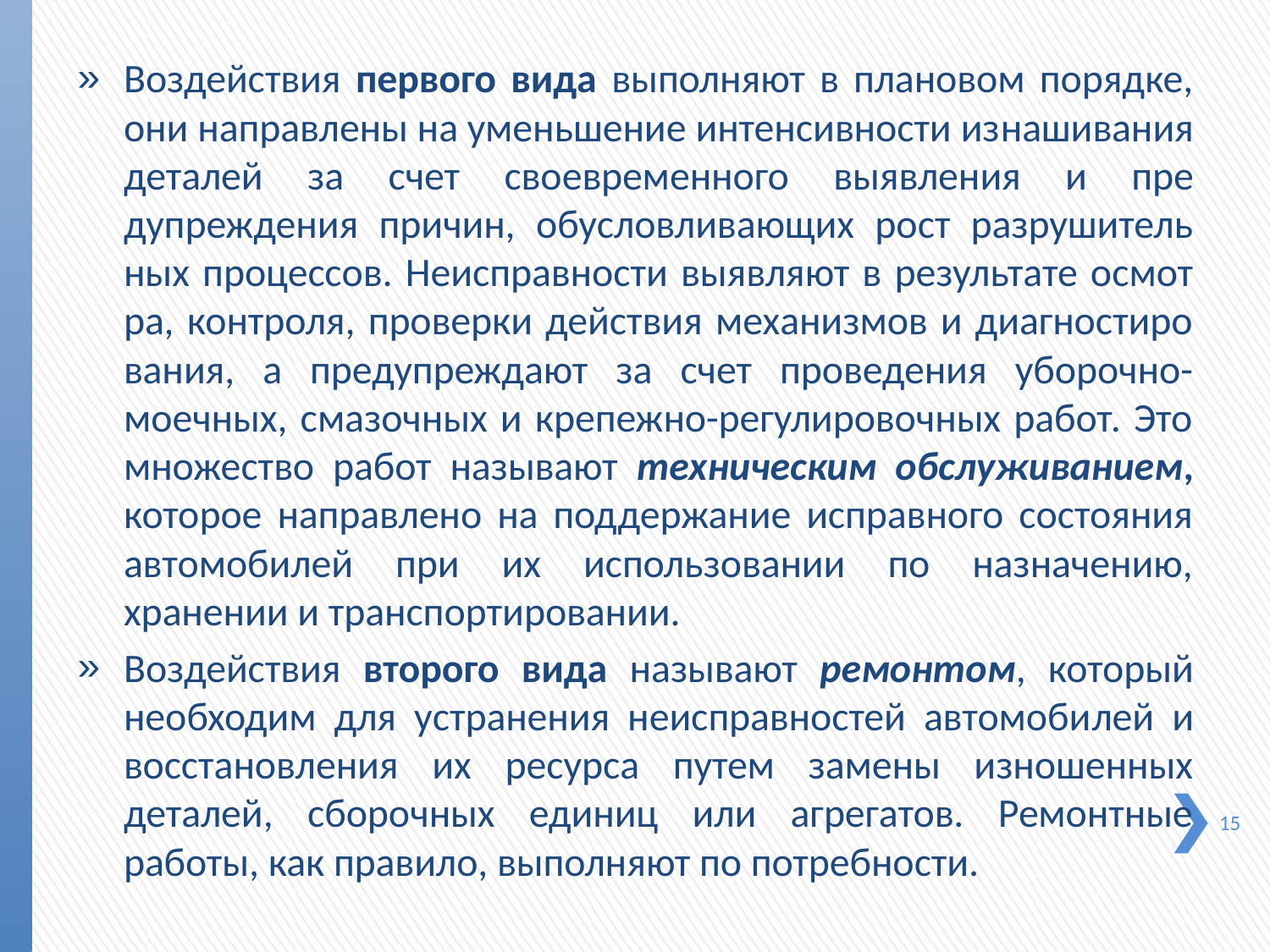

Воздействия первого вида выполняют в плановом порядке, они направлены на уменьшение интенсивности из­нашивания деталей за счет своевременного выявления и пре­дупреждения причин, обусловливающих рост разрушитель­ных процессов. Неисправности выявляют в результате осмот­ра, контроля, проверки действия механизмов и диагностиро­вания, а предупреждают за счет проведения уборочно- моечных, смазочных и крепежно-регулировочных работ. Это множество работ называют техническим обслуживанием, ко­торое направлено на поддержание исправного состояния ав­томобилей при их использовании по назначению, хранении и транспортировании.
Воздействия второго вида называют ремонтом, ко­торый необходим для устранения неисправностей автомоби­лей и восстановления их ресурса путем замены изношенных деталей, сборочных единиц или агрегатов. Ремонтные работы, как правило, выполняют по потребности.
15